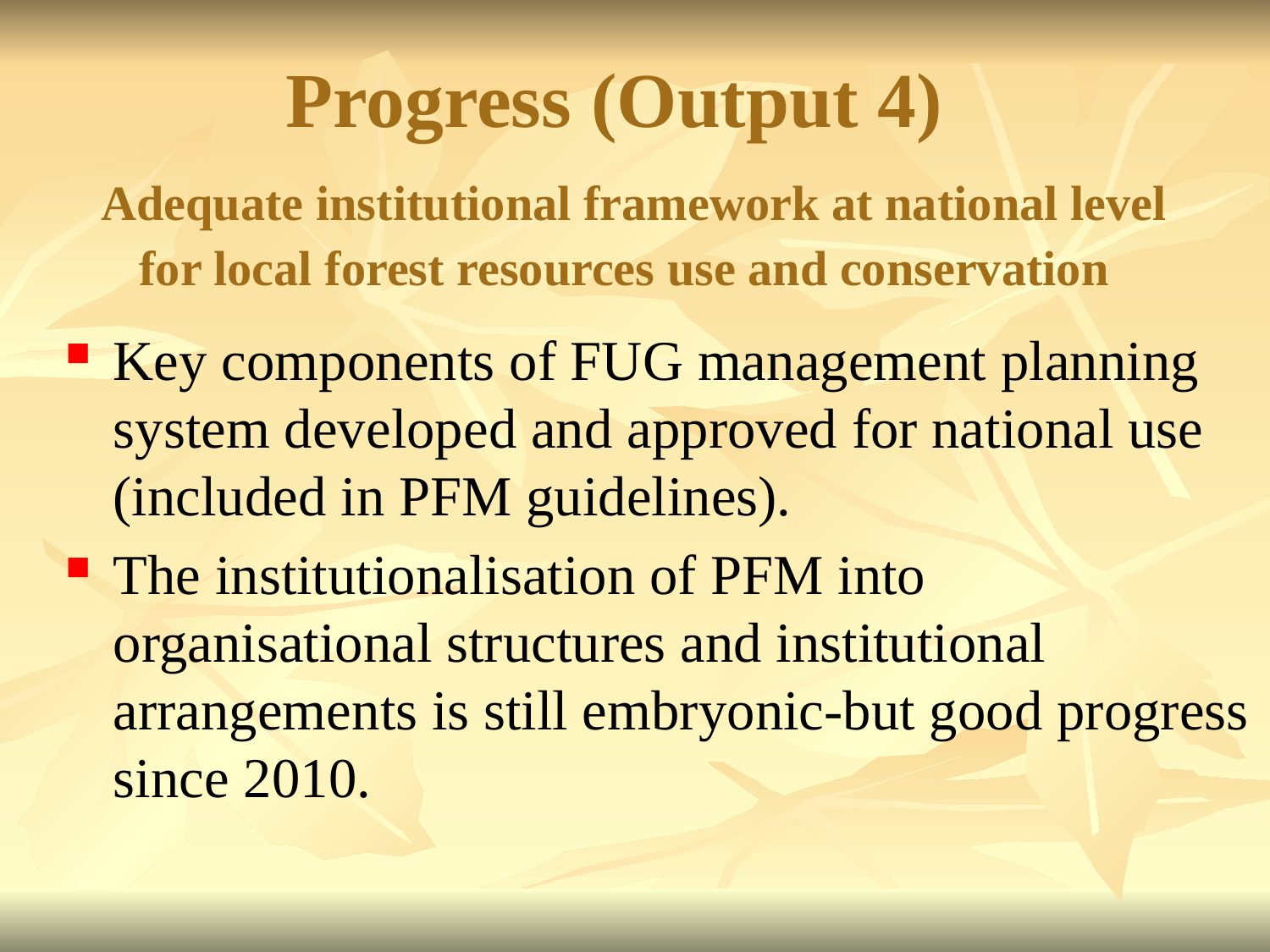

# Progress (Output 4) Adequate institutional framework at national level for local forest resources use and conservation
Key components of FUG management planning system developed and approved for national use (included in PFM guidelines).
The institutionalisation of PFM into organisational structures and institutional arrangements is still embryonic-but good progress since 2010.